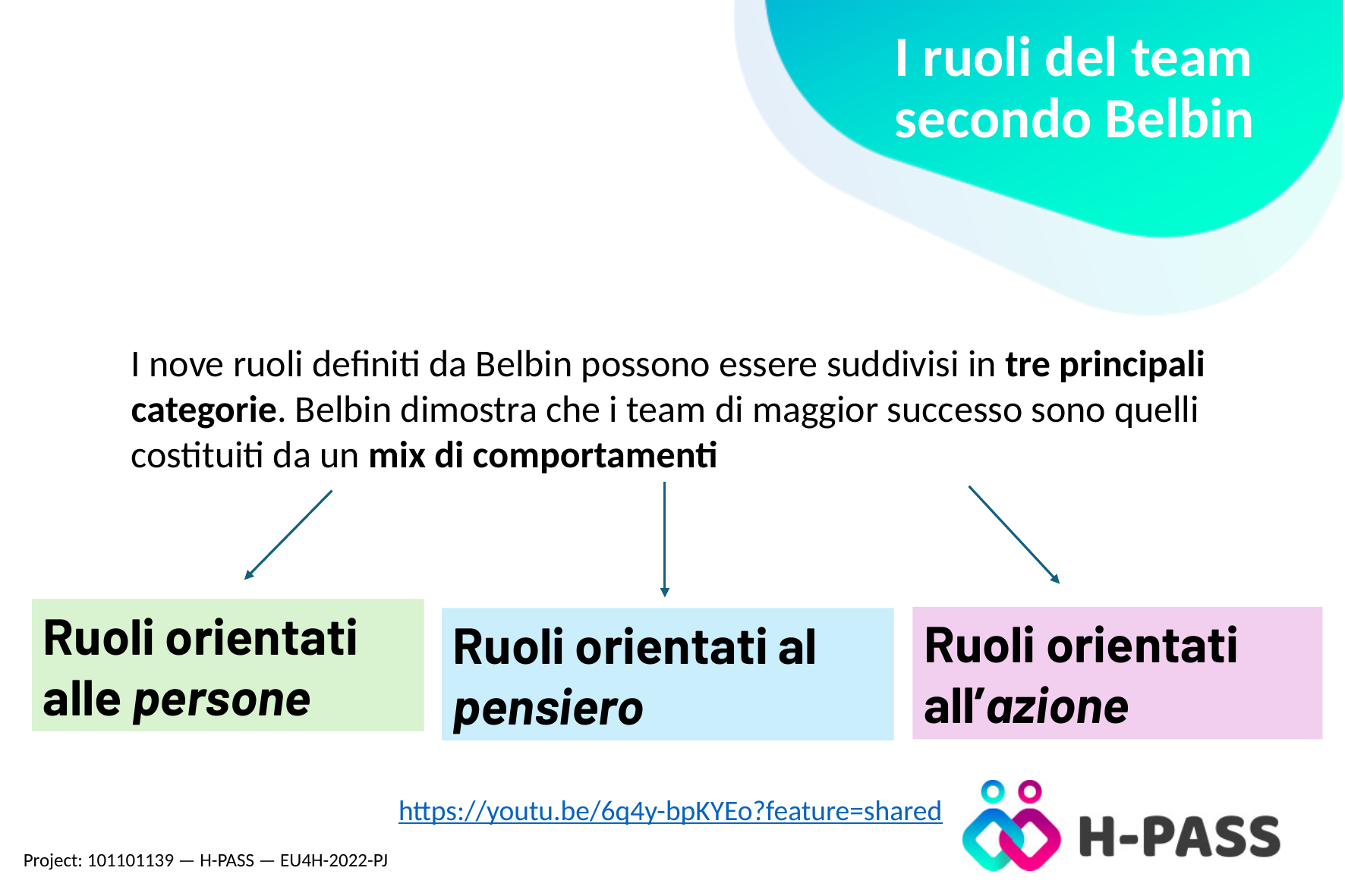

# I ruoli del team secondo Belbin
I nove ruoli definiti da Belbin possono essere suddivisi in tre principali categorie. Belbin dimostra che i team di maggior successo sono quelli costituiti da un mix di comportamenti
Ruoli orientati alle persone
Ruoli orientati all’azione
Ruoli orientati al pensiero
https://youtu.be/6q4y-bpKYEo?feature=shared
Project: 101101139 — H-PASS — EU4H-2022-PJ